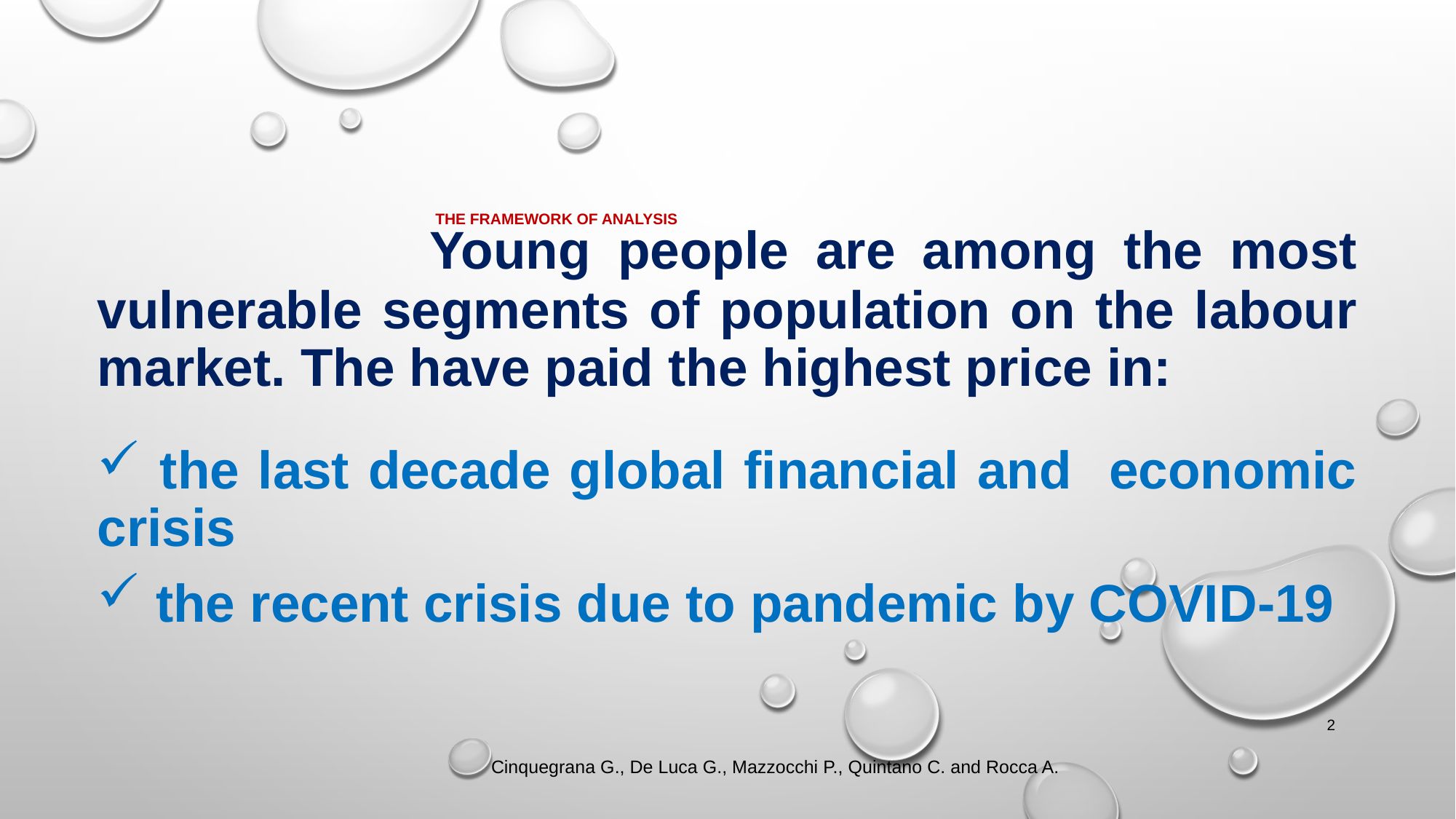

# the framework of analysis
           Young people are among the most vulnerable segments of population on the labour market. The have paid the highest price in:
 the last decade global financial and  economic crisis
 the recent crisis due to pandemic by COVID-19

2
Cinquegrana G., De Luca G., Mazzocchi P., Quintano C. and Rocca A.